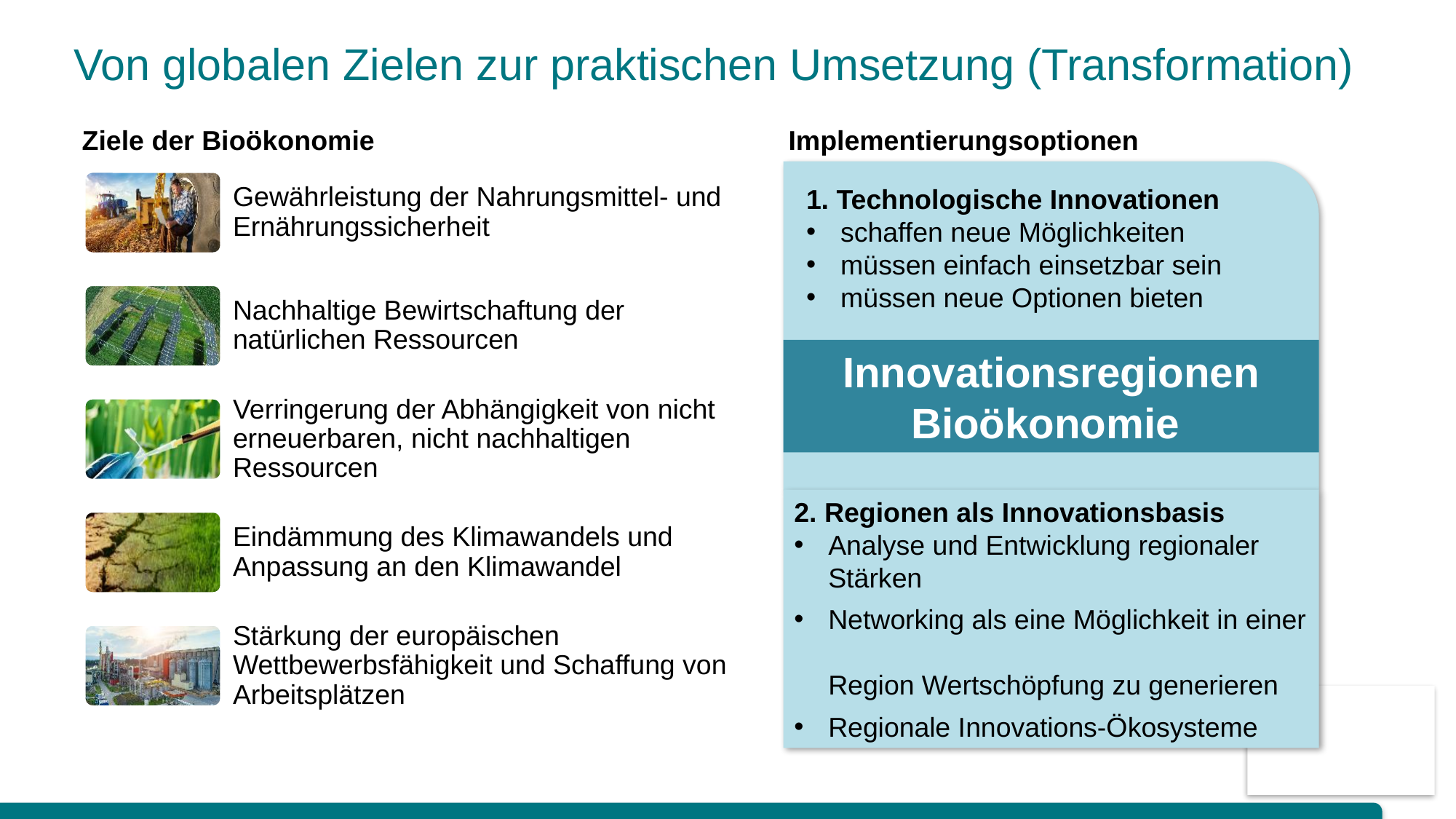

# Von globalen Zielen zur praktischen Umsetzung (Transformation)
Ziele der Bioökonomie
Implementierungsoptionen
Gewährleistung der Nahrungsmittel- und Ernährungssicherheit
Nachhaltige Bewirtschaftung der natürlichen Ressourcen
Verringerung der Abhängigkeit von nicht erneuerbaren, nicht nachhaltigen Ressourcen
Eindämmung des Klimawandels und Anpassung an den Klimawandel
Stärkung der europäischen Wettbewerbsfähigkeit und Schaffung von Arbeitsplätzen

1. Technologische Innovationen
schaffen neue Möglichkeiten
müssen einfach einsetzbar sein
müssen neue Optionen bieten
Innovationsregionen
Bioökonomie
2. Regionen als Innovationsbasis
Analyse und Entwicklung regionaler
Stärken
Networking als eine Möglichkeit in einer
Region Wertschöpfung zu generieren
Regionale Innovations-Ökosysteme